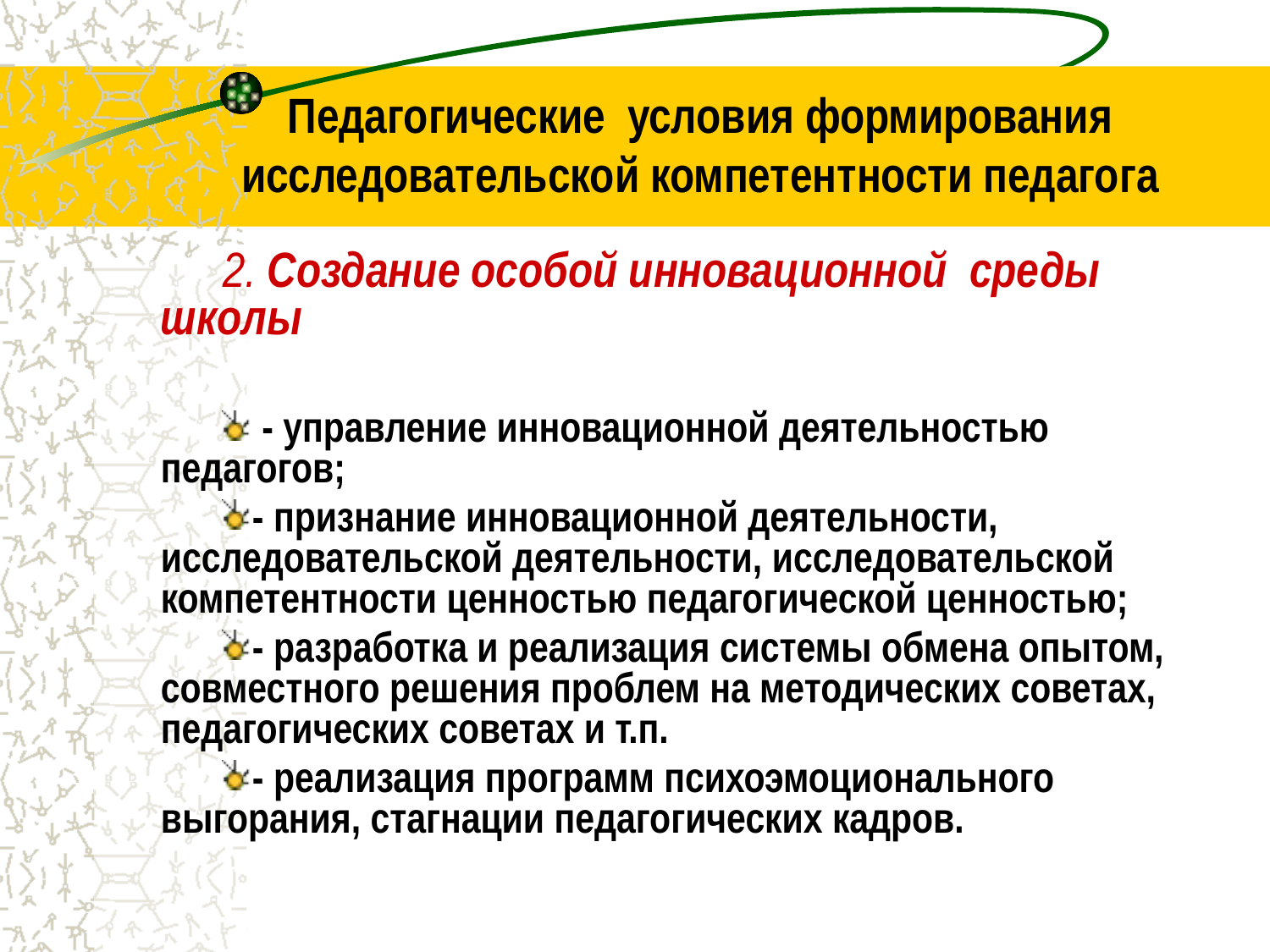

# Педагогические  условия формирования исследовательской компетентности педагога
2. Создание особой инновационной  среды школы

 - управление инновационной деятельностью педагогов;
- признание инновационной деятельности, исследовательской деятельности, исследовательской компетентности ценностью педагогической ценностью;
- разработка и реализация системы обмена опытом, совместного решения проблем на методических советах, педагогических советах и т.п.
- реализация программ психоэмоционального выгорания, стагнации педагогических кадров.